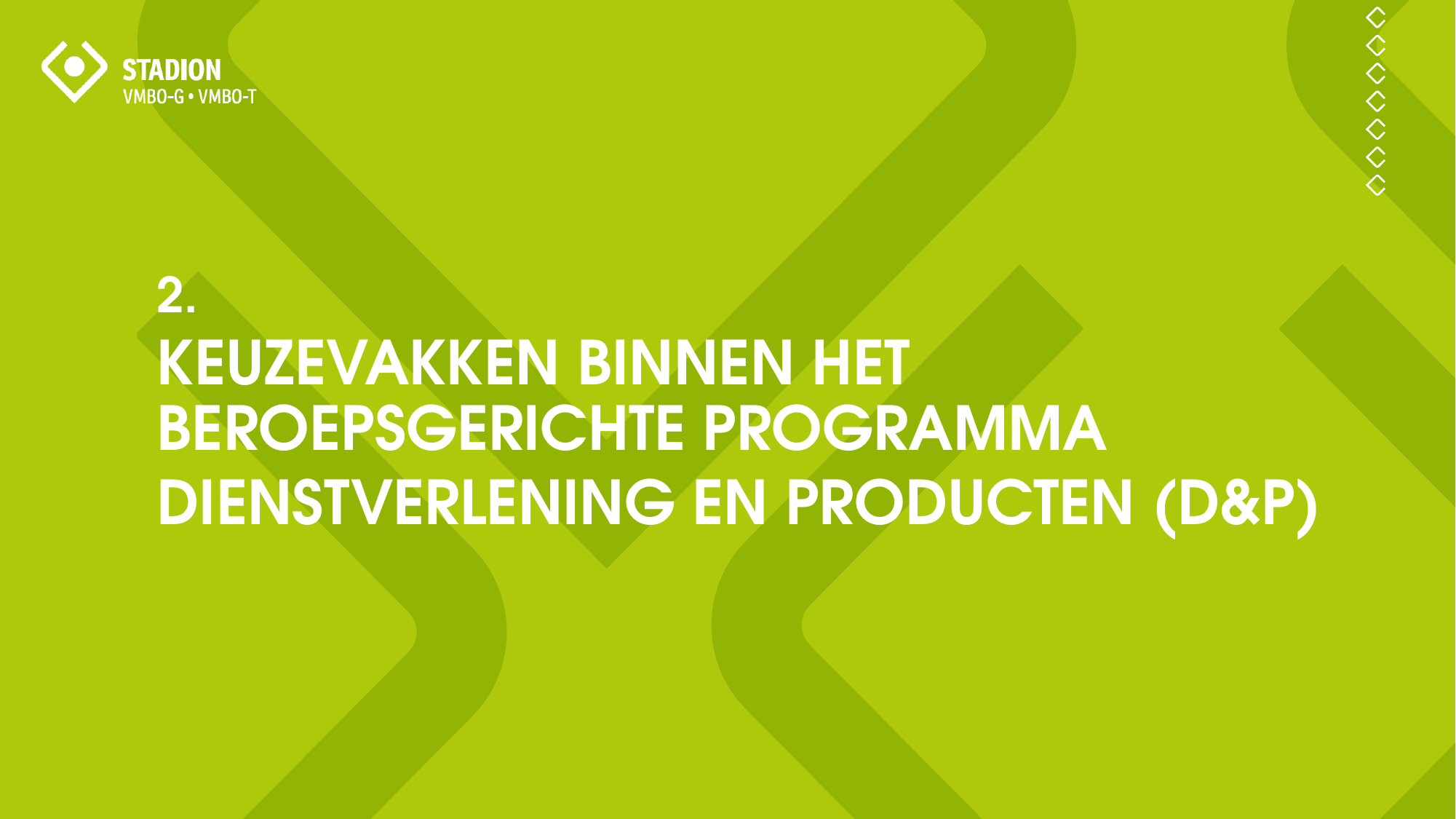

2.
KEUZEVAKKEN BINNEN HET BEROEPSGERICHTE PROGRAMMA
DIENSTVERLENING EN PRODUCTEN (D&P)